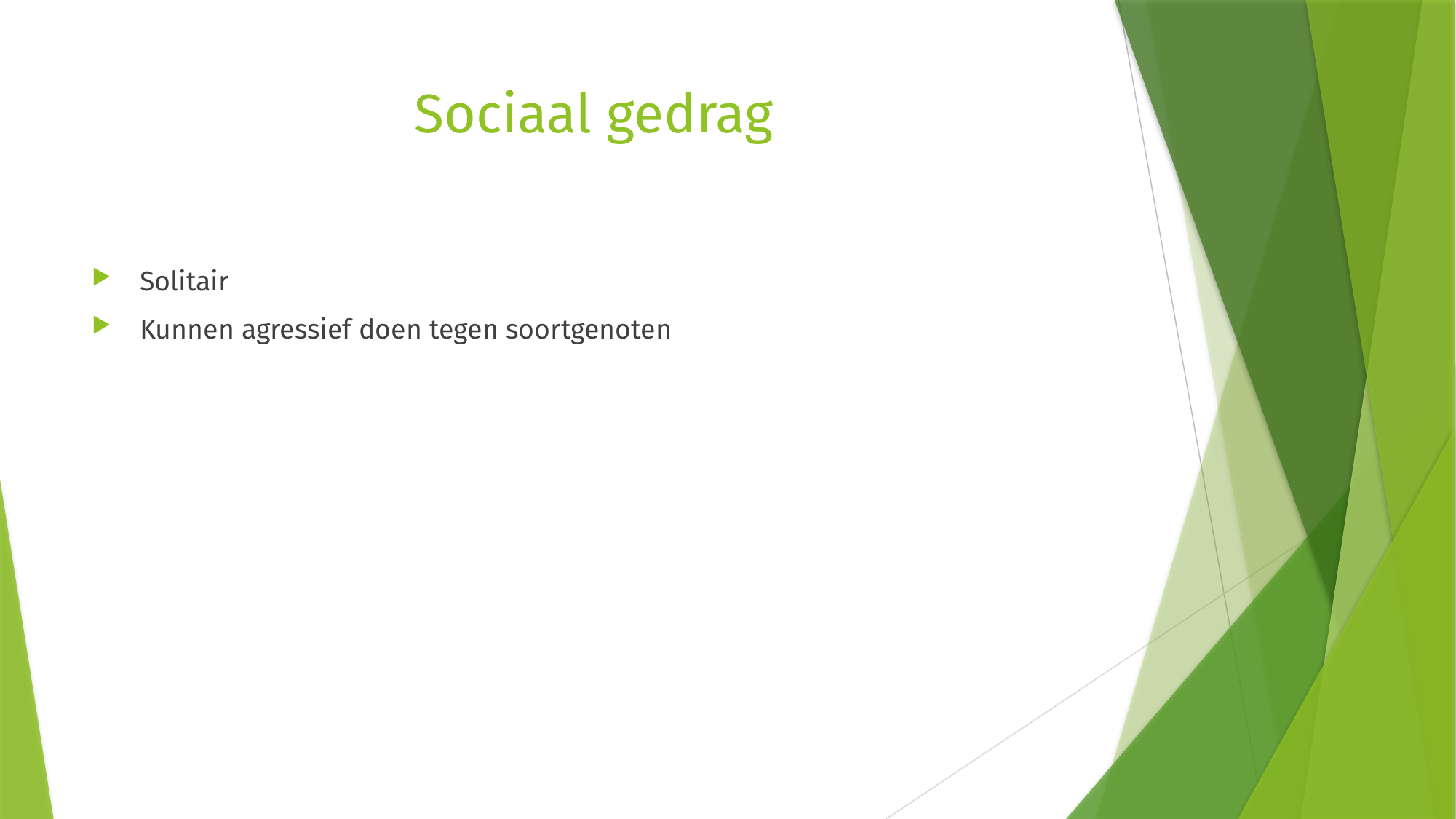

# Sociaal gedrag
 Solitair
 Kunnen agressief doen tegen soortgenoten